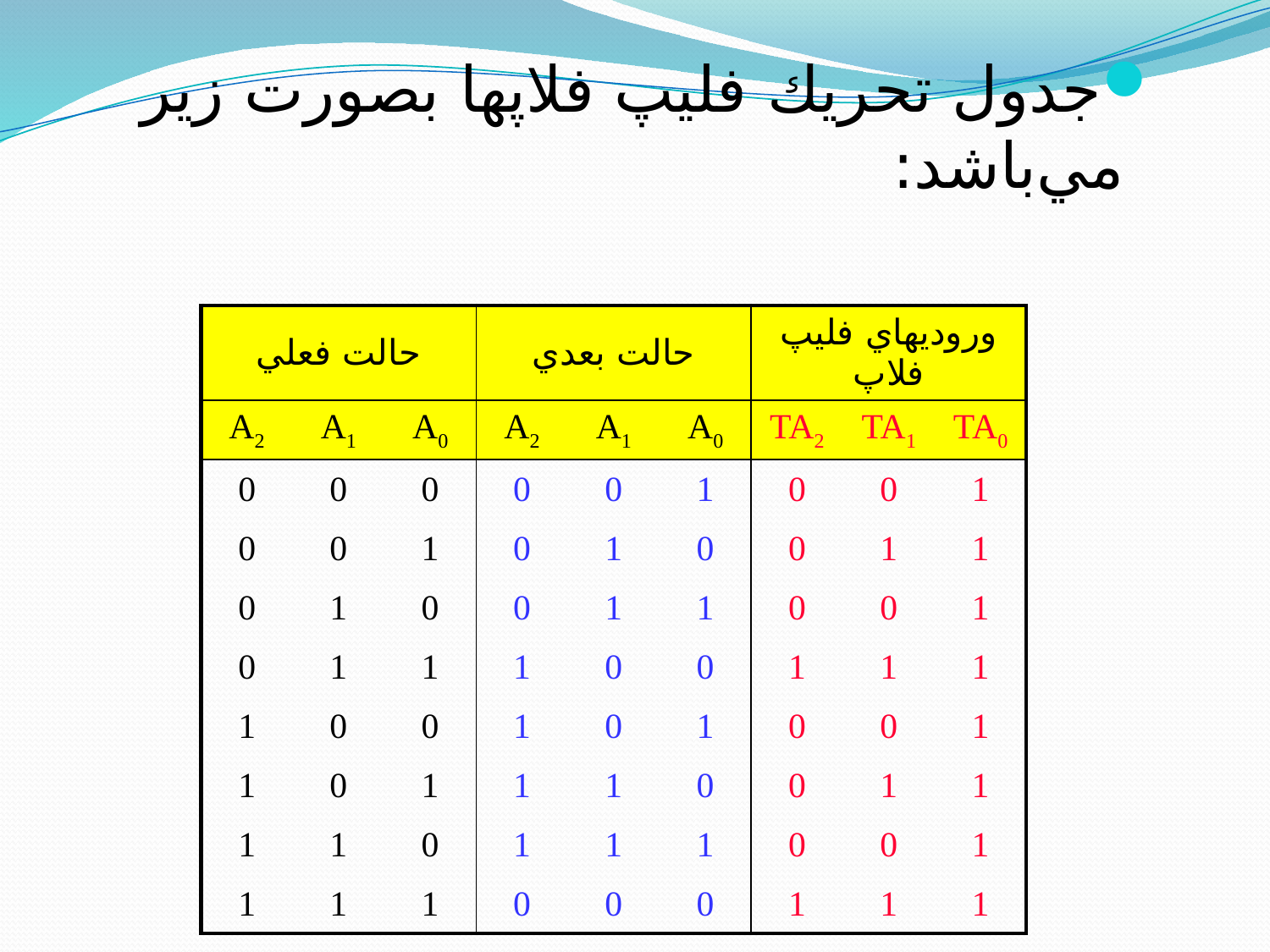

جدول تحريك فليپ فلاپها بصورت زير مي‌باشد:

| حالت فعلي |  |  | حالت بعدي |  |  | وروديهاي فليپ فلاپ |  |  |
| --- | --- | --- | --- | --- | --- | --- | --- | --- |
| A2 | A1 | A0 | A2 | A1 | A0 | TA2 | TA1 | TA0 |
| 0 | 0 | 0 | 0 | 0 | 1 | 0 | 0 | 1 |
| 0 | 0 | 1 | 0 | 1 | 0 | 0 | 1 | 1 |
| 0 | 1 | 0 | 0 | 1 | 1 | 0 | 0 | 1 |
| 0 | 1 | 1 | 1 | 0 | 0 | 1 | 1 | 1 |
| 1 | 0 | 0 | 1 | 0 | 1 | 0 | 0 | 1 |
| 1 | 0 | 1 | 1 | 1 | 0 | 0 | 1 | 1 |
| 1 | 1 | 0 | 1 | 1 | 1 | 0 | 0 | 1 |
| 1 | 1 | 1 | 0 | 0 | 0 | 1 | 1 | 1 |